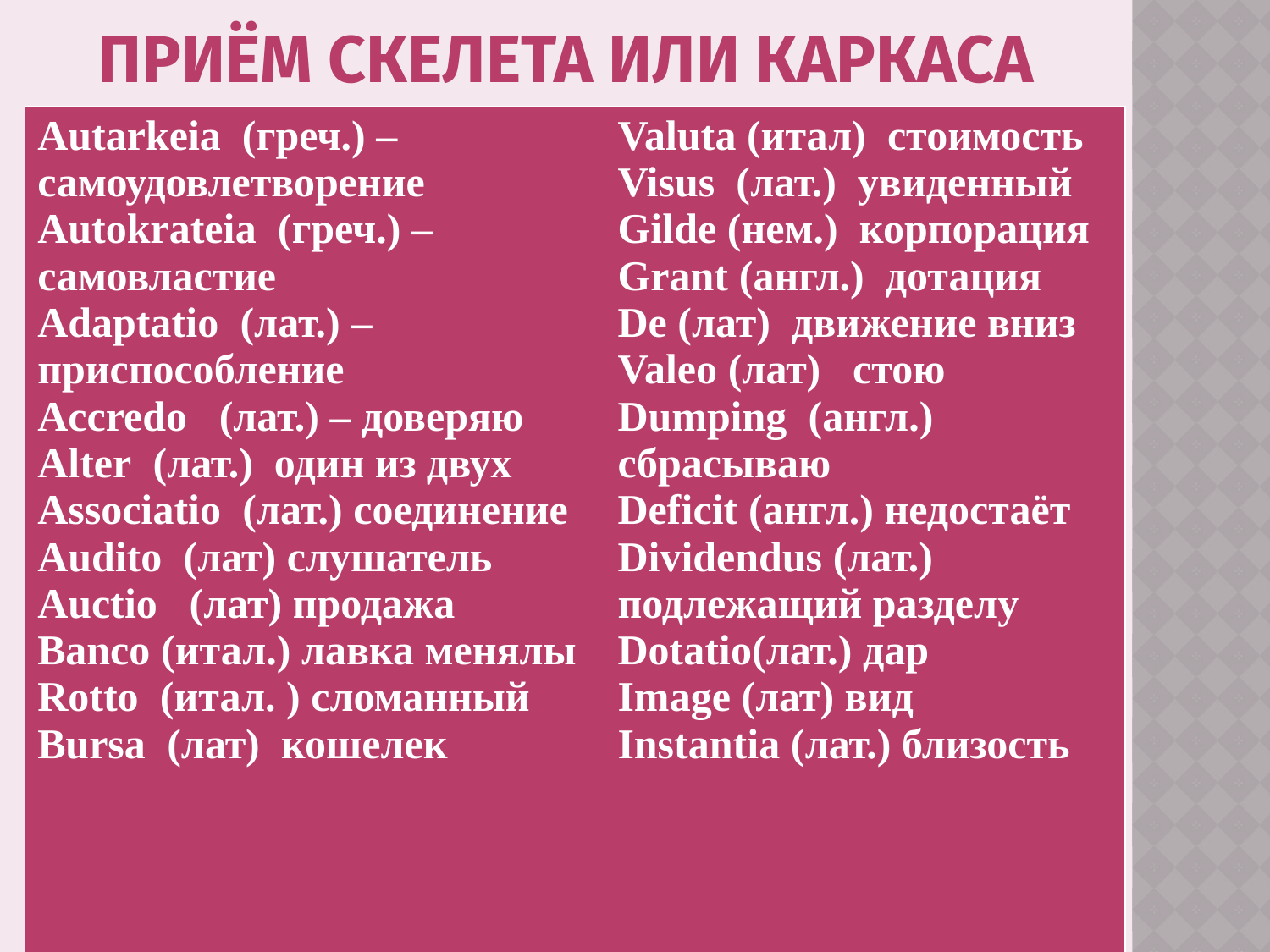

# Приём скелета или каркаса
| Autarkeia (греч.) – самоудовлетворение Autokrateia (греч.) – самовластие Adaptatio (лат.) –приспособление Accredo (лат.) – доверяю Alter (лат.) один из двух Associatio (лат.) соединение Audito (лат) слушатель Auctio (лат) продажа Banco (итал.) лавка менялы Rotto (итал. ) сломанный Bursa (лат) кошелек | Valuta (итал) стоимость Visus (лат.) увиденный Gilde (нем.) корпорация Grant (англ.) дотация De (лат) движение вниз Valeo (лат) стою Dumping (англ.) сбрасываю Deficit (англ.) недостаёт Dividendus (лат.) подлежащий разделу Dotatio(лат.) дар Image (лат) вид Instantia (лат.) близость |
| --- | --- |